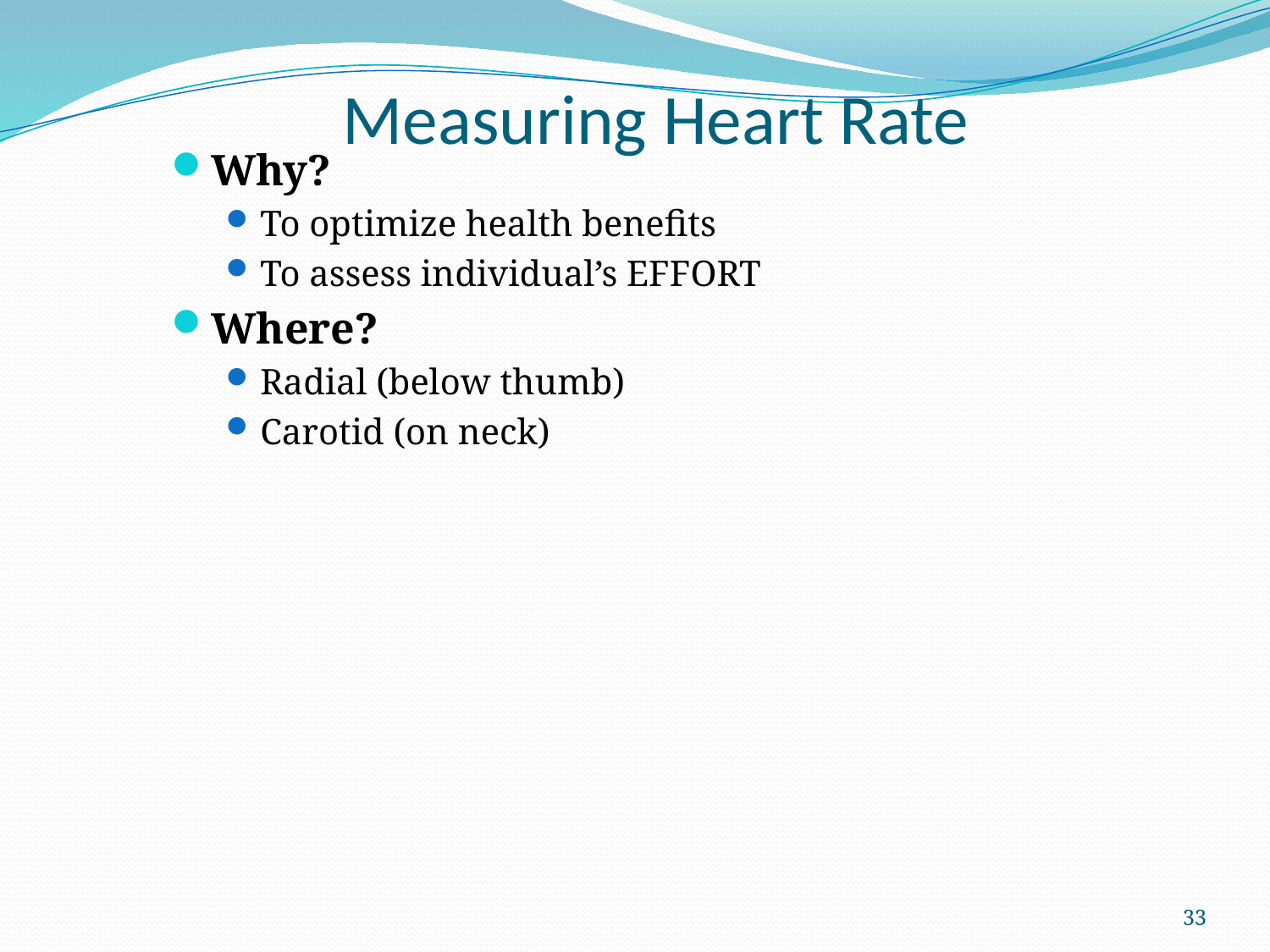

# Measuring Heart Rate
Why?
To optimize health benefits
To assess individual’s EFFORT
Where?
Radial (below thumb)
Carotid (on neck)
33